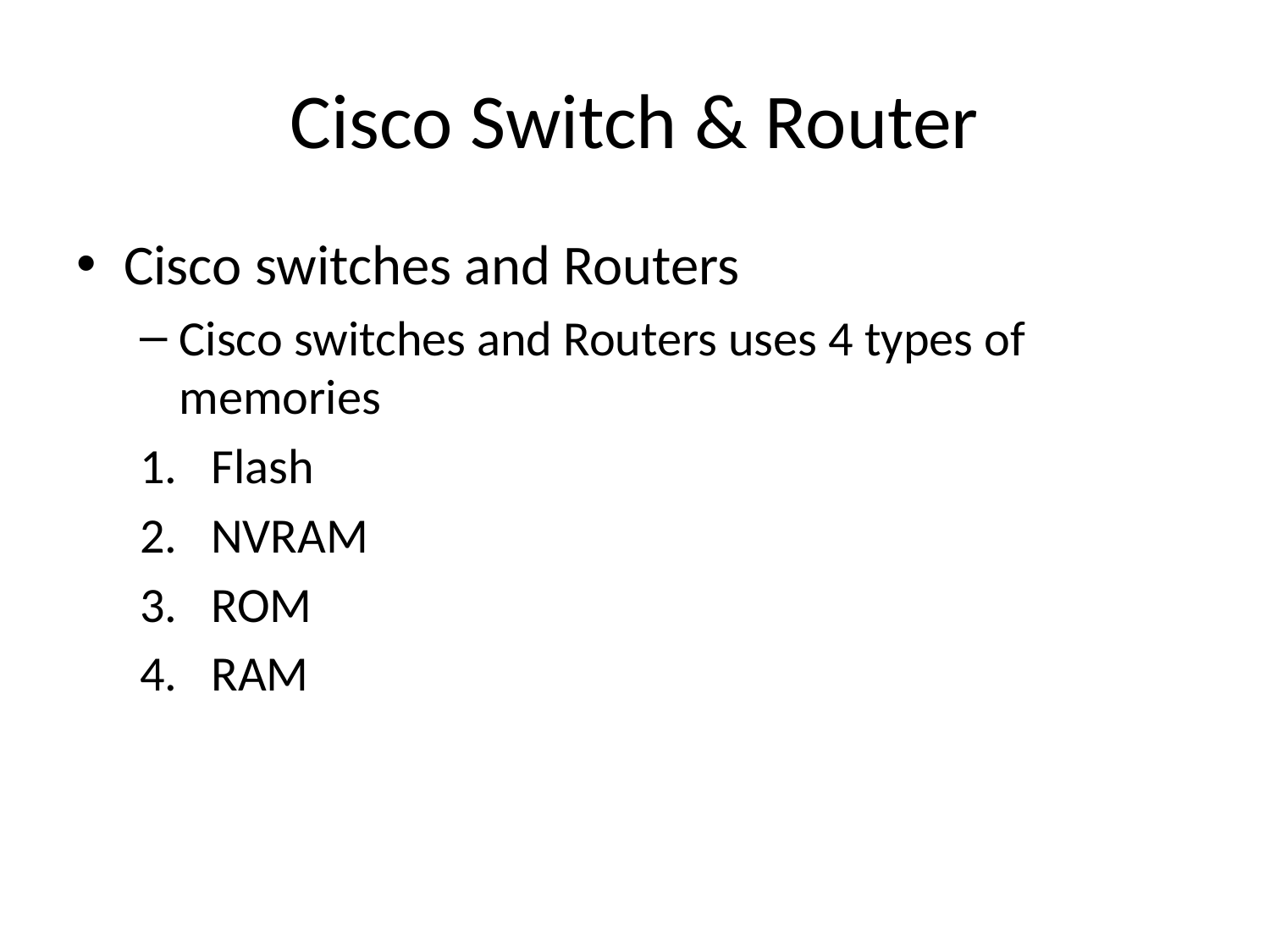

# Cisco Switch & Router
Cisco switches and Routers
Cisco switches and Routers uses 4 types of memories
Flash
NVRAM
ROM
RAM